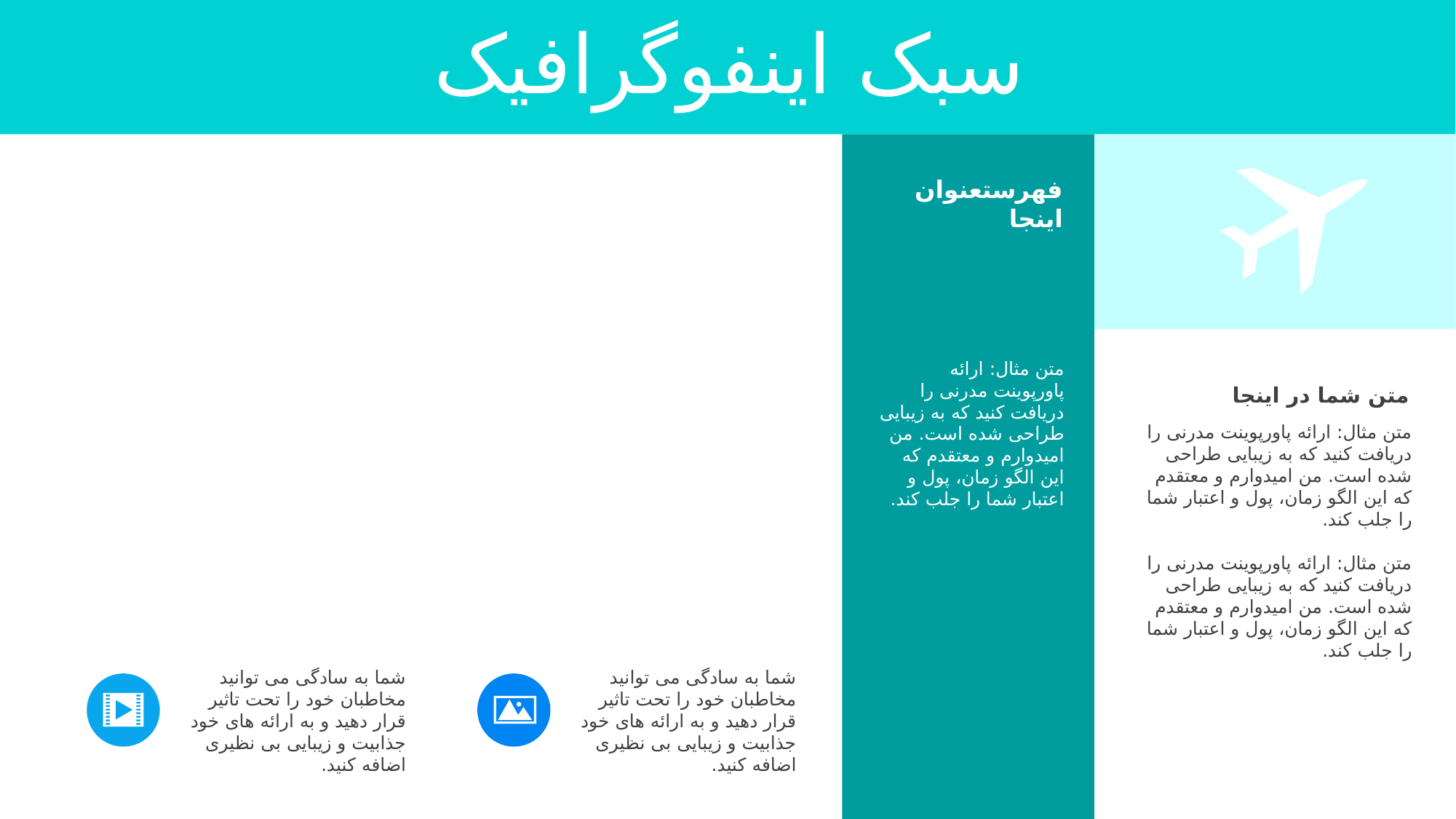

سبک اینفوگرافیک

فهرستعنوان اینجا
متن مثال: ارائه پاورپوینت مدرنی را دریافت کنید که به زیبایی طراحی شده است. من امیدوارم و معتقدم که این الگو زمان، پول و اعتبار شما را جلب کند.
متن شما در اینجا
متن مثال: ارائه پاورپوینت مدرنی را دریافت کنید که به زیبایی طراحی شده است. من امیدوارم و معتقدم که این الگو زمان، پول و اعتبار شما را جلب کند.

متن مثال: ارائه پاورپوینت مدرنی را دریافت کنید که به زیبایی طراحی شده است. من امیدوارم و معتقدم که این الگو زمان، پول و اعتبار شما را جلب کند.
شما به سادگی می توانید مخاطبان خود را تحت تاثیر قرار دهید و به ارائه های خود جذابیت و زیبایی بی نظیری اضافه کنید.
شما به سادگی می توانید مخاطبان خود را تحت تاثیر قرار دهید و به ارائه های خود جذابیت و زیبایی بی نظیری اضافه کنید.